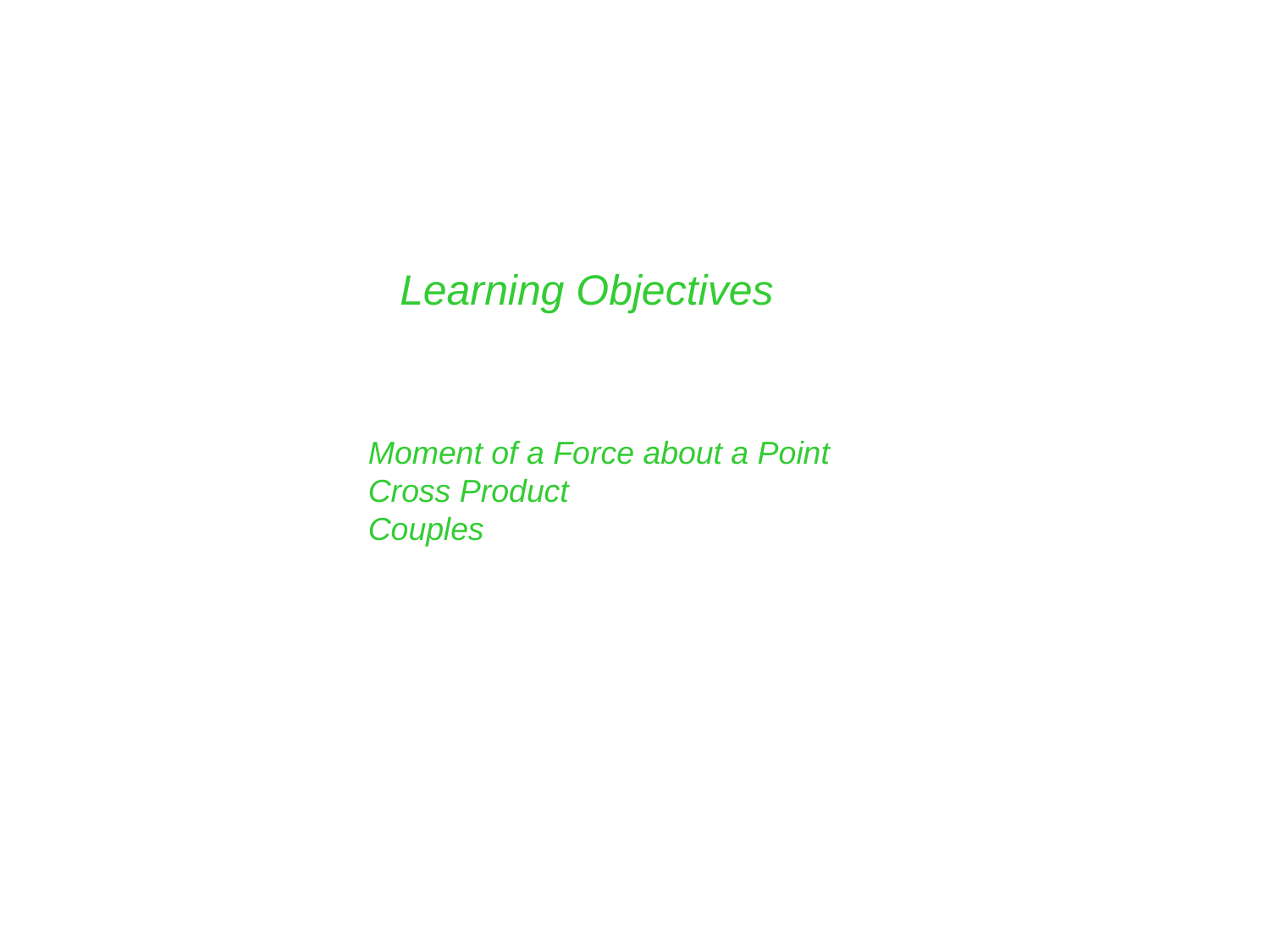

Learning Objectives
Moment of a Force about a Point
Cross Product
Couples